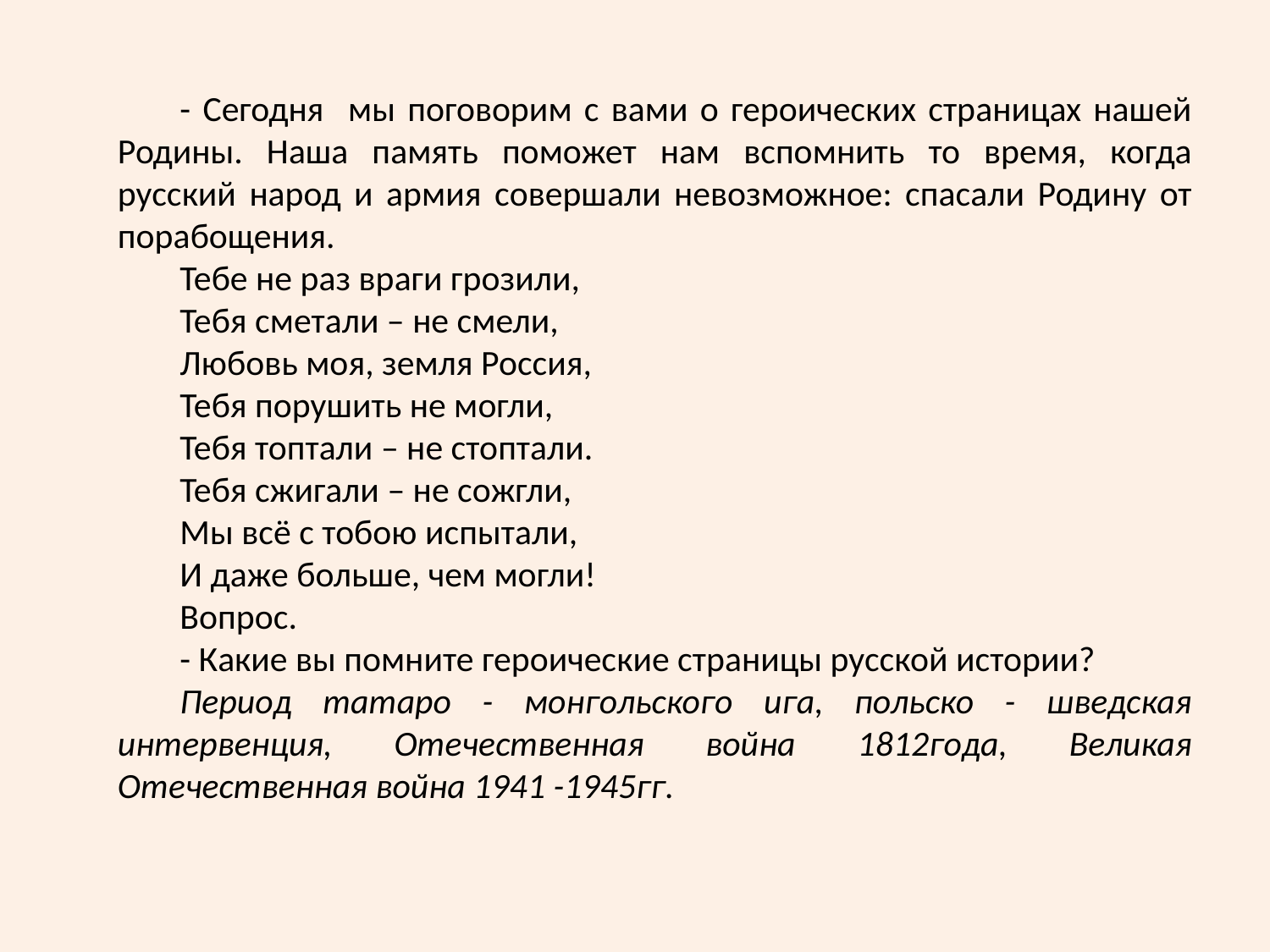

- Сегодня  мы поговорим с вами о героических страницах нашей Родины. Наша память поможет нам вспомнить то время, когда русский народ и армия совершали невозможное: спасали Родину от порабощения.
Тебе не раз враги грозили,
Тебя сметали – не смели,
Любовь моя, земля Россия,
Тебя порушить не могли,
Тебя топтали – не стоптали.
Тебя сжигали – не сожгли,
Мы всё с тобою испытали,
И даже больше, чем могли!
Вопрос.
- Какие вы помните героические страницы русской истории?
Период татаро - монгольского ига, польско - шведская интервенция, Отечественная война 1812года, Великая Отечественная война 1941 -1945гг.